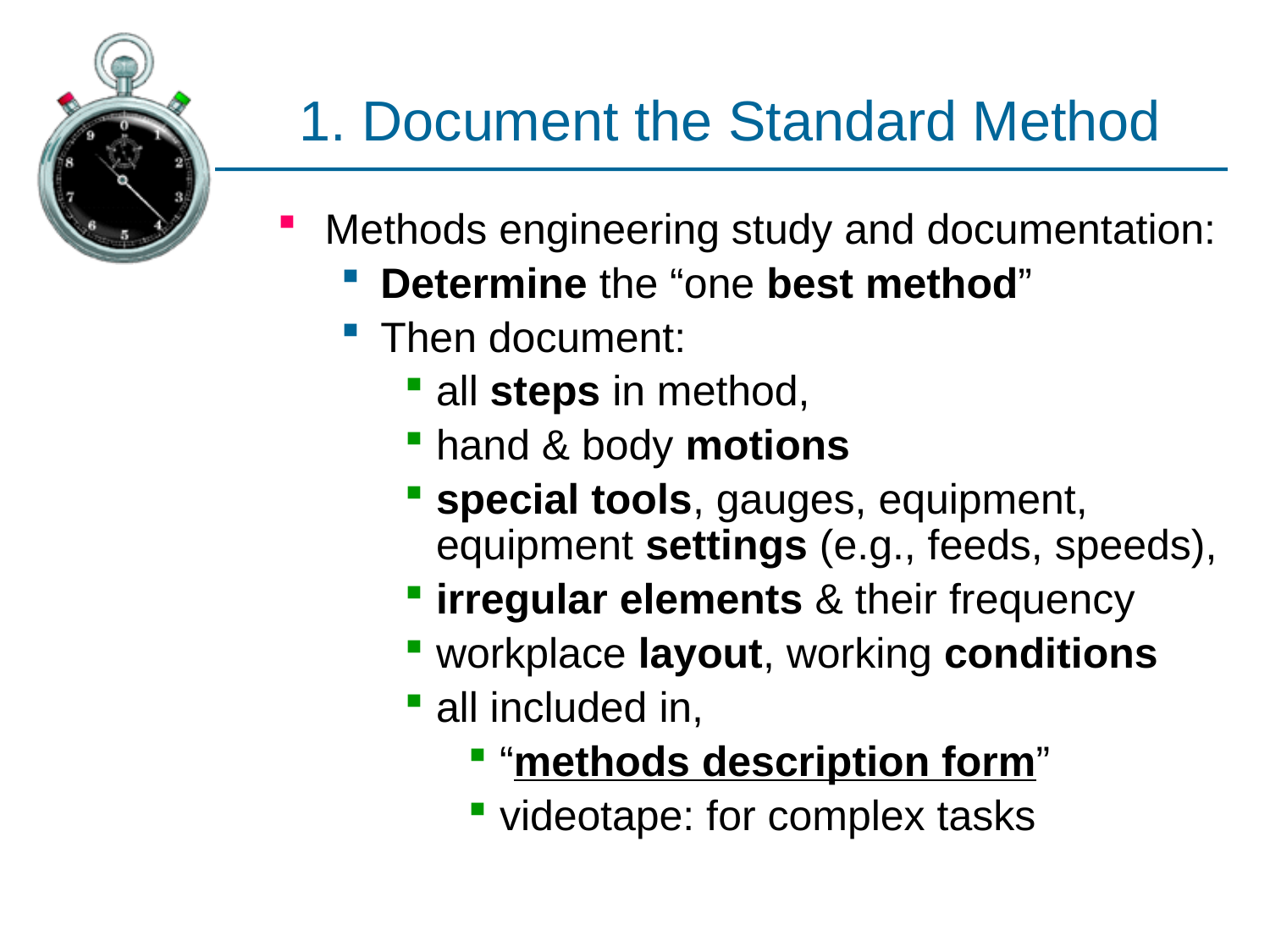

# 1. Document the Standard Method
Methods engineering study and documentation:
Determine the “one best method”
Then document:
all steps in method,
hand & body motions
special tools, gauges, equipment,  equipment settings (e.g., feeds, speeds),
irregular elements & their frequency
workplace layout, working conditions
all included in,
“methods description form”
videotape: for complex tasks